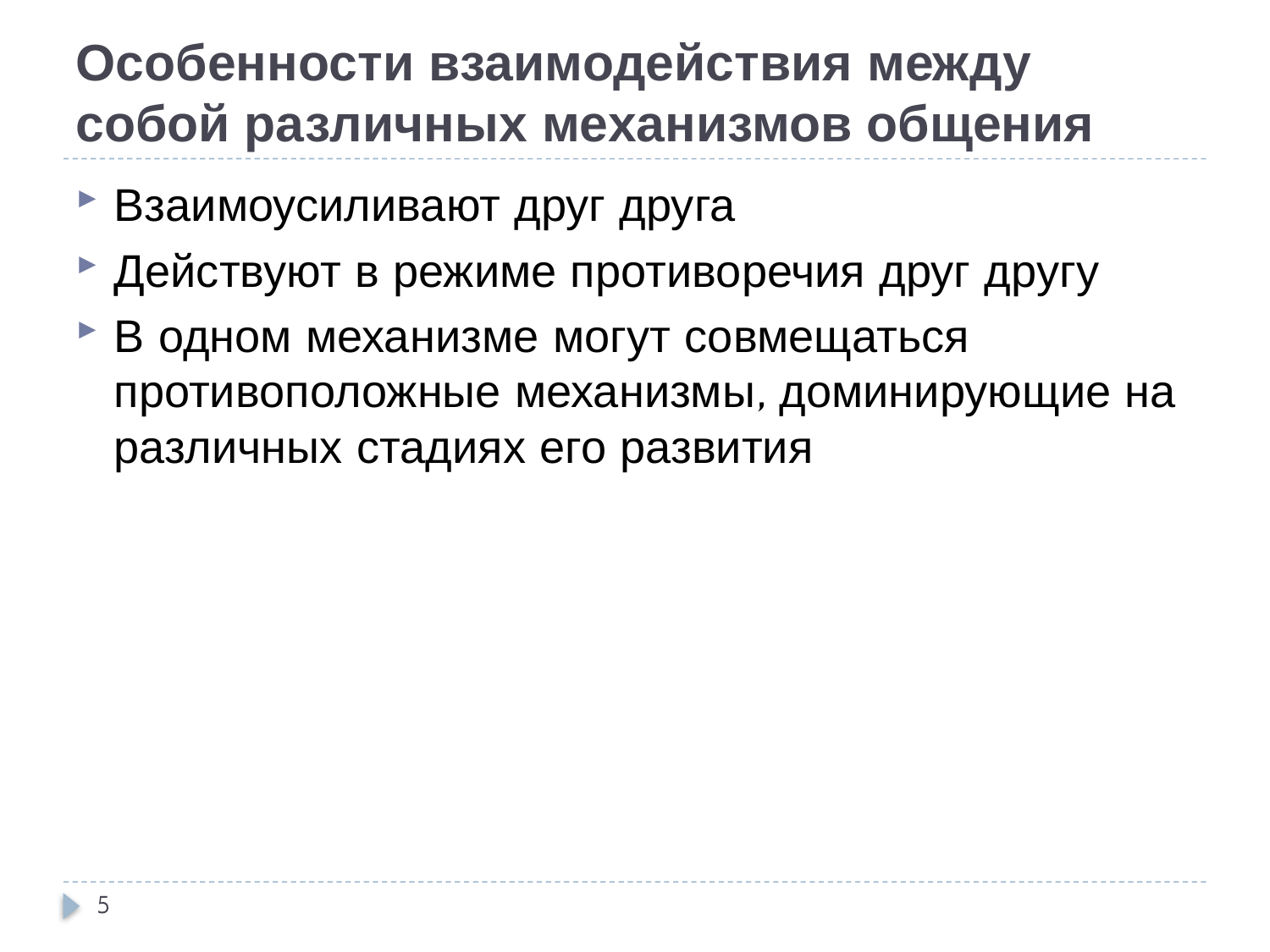

# Особенности взаимодействия между собой различных механизмов общения
Взаимоусиливают друг друга
Действуют в режиме противоречия друг другу
В одном механизме могут совмещаться противоположные механизмы, доминирующие на различных стадиях его развития
5